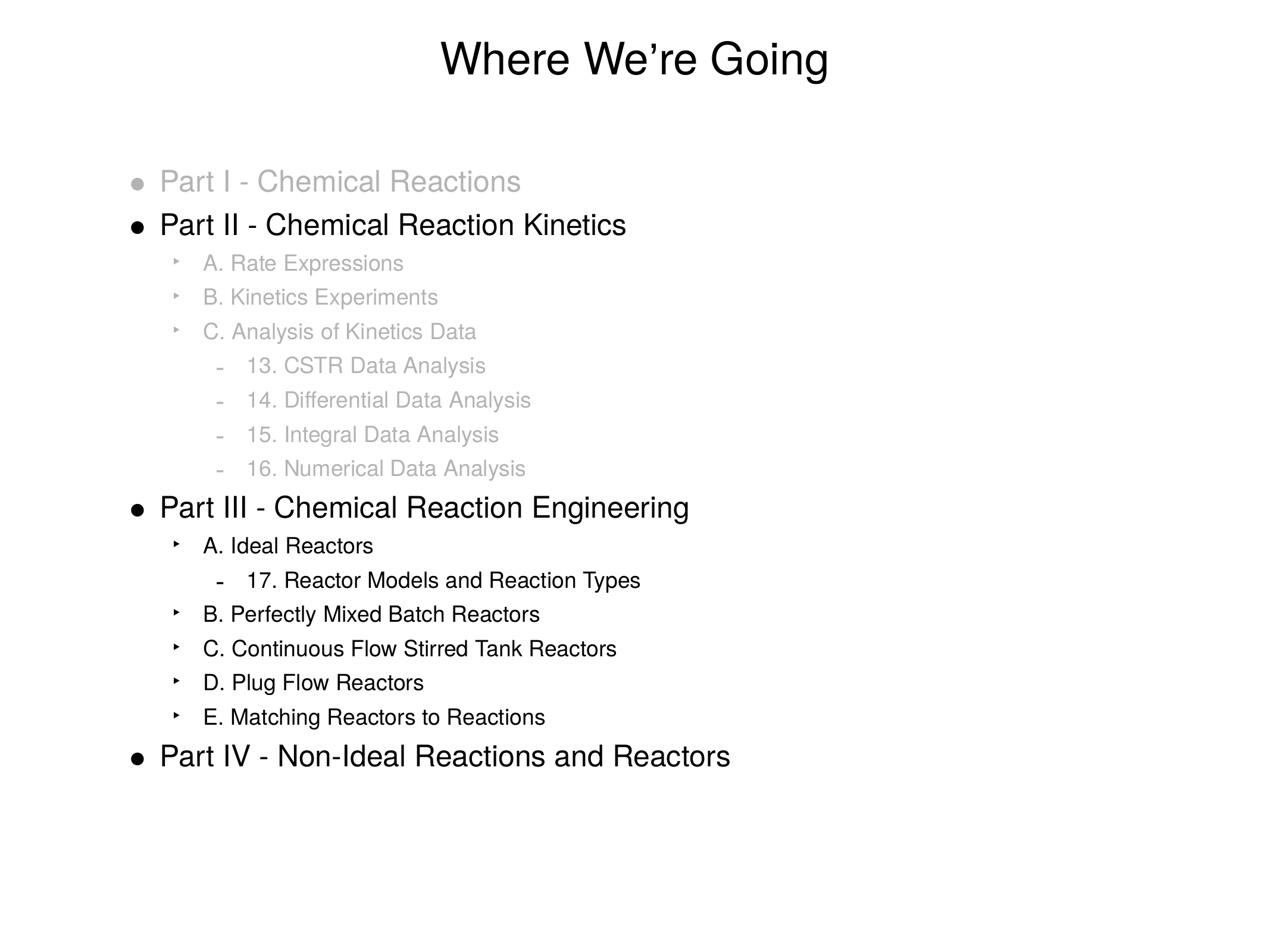

# Where We’re Going
Part I - Chemical Reactions
Part II - Chemical Reaction Kinetics
A. Rate Expressions
B. Kinetics Experiments
C. Analysis of Kinetics Data
13. CSTR Data Analysis
14. Differential Data Analysis
15. Integral Data Analysis
16. Numerical Data Analysis
Part III - Chemical Reaction Engineering
A. Ideal Reactors
17. Reactor Models and Reaction Types
B. Perfectly Mixed Batch Reactors
C. Continuous Flow Stirred Tank Reactors
D. Plug Flow Reactors
E. Matching Reactors to Reactions
Part IV - Non-Ideal Reactions and Reactors